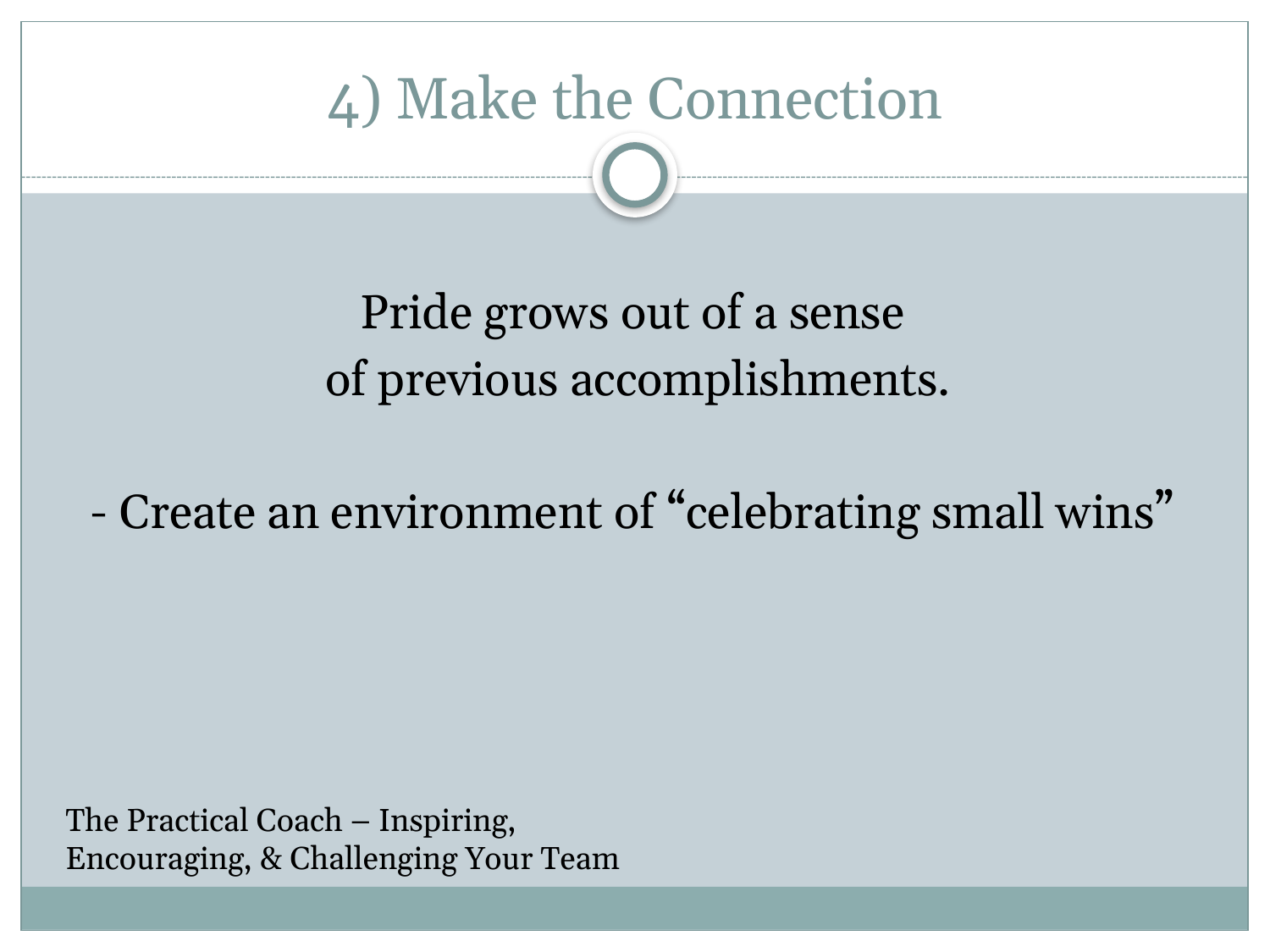

# 4) Make the Connection
Pride grows out of a sense
 of previous accomplishments.

- Create an environment of “celebrating small wins”
The Practical Coach – Inspiring, Encouraging, & Challenging Your Team